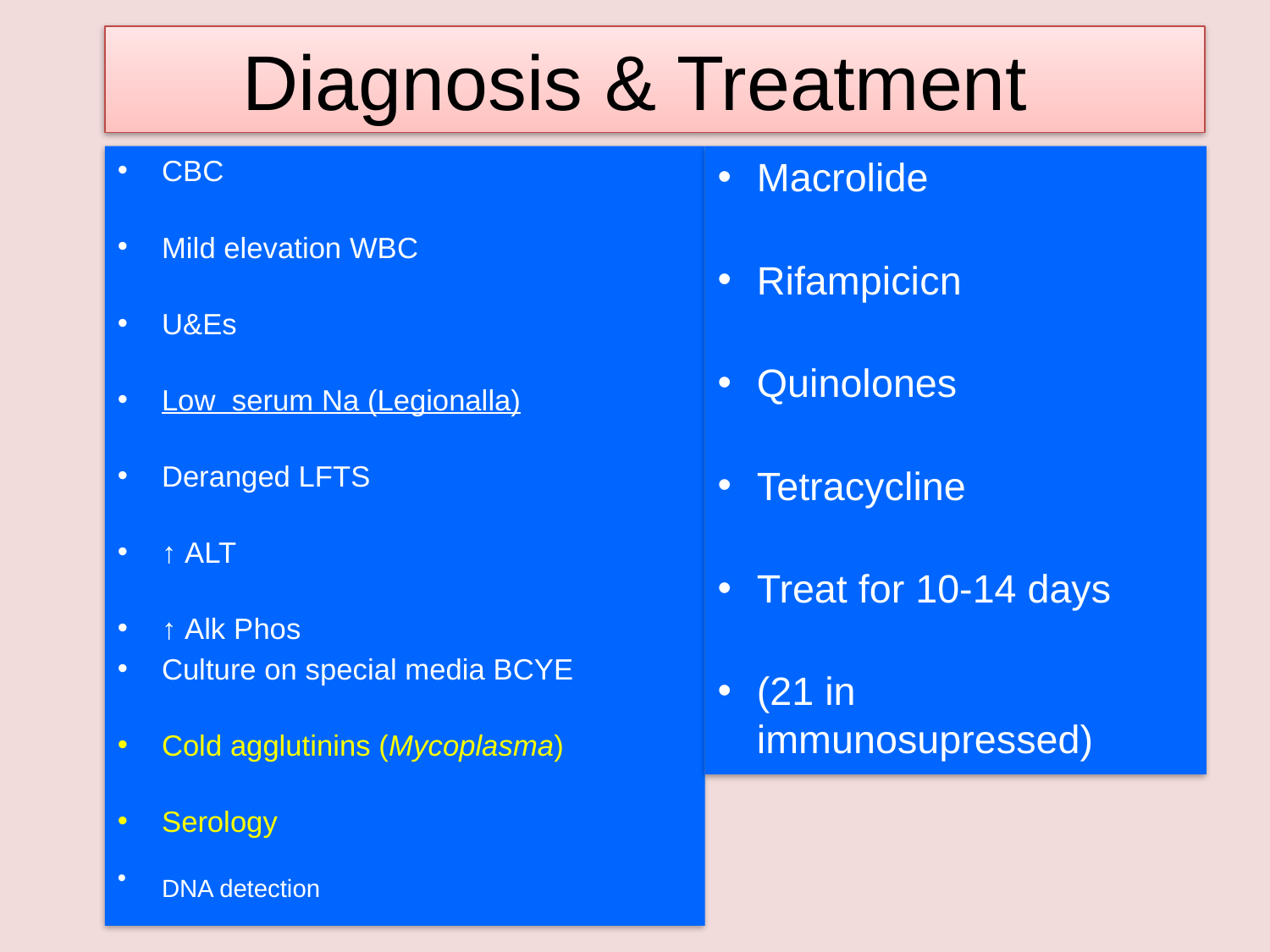

# Diagnosis & Treatment
CBC
Mild elevation WBC
U&Es
Low  serum Na (Legionalla)
Deranged LFTS
↑ ALT
↑ Alk Phos
Culture on special media BCYE
Cold agglutinins (Mycoplasma)
Serology
DNA detection

Macrolide
Rifampicicn
Quinolones
Tetracycline
Treat for 10-14 days
(21 in immunosupressed)